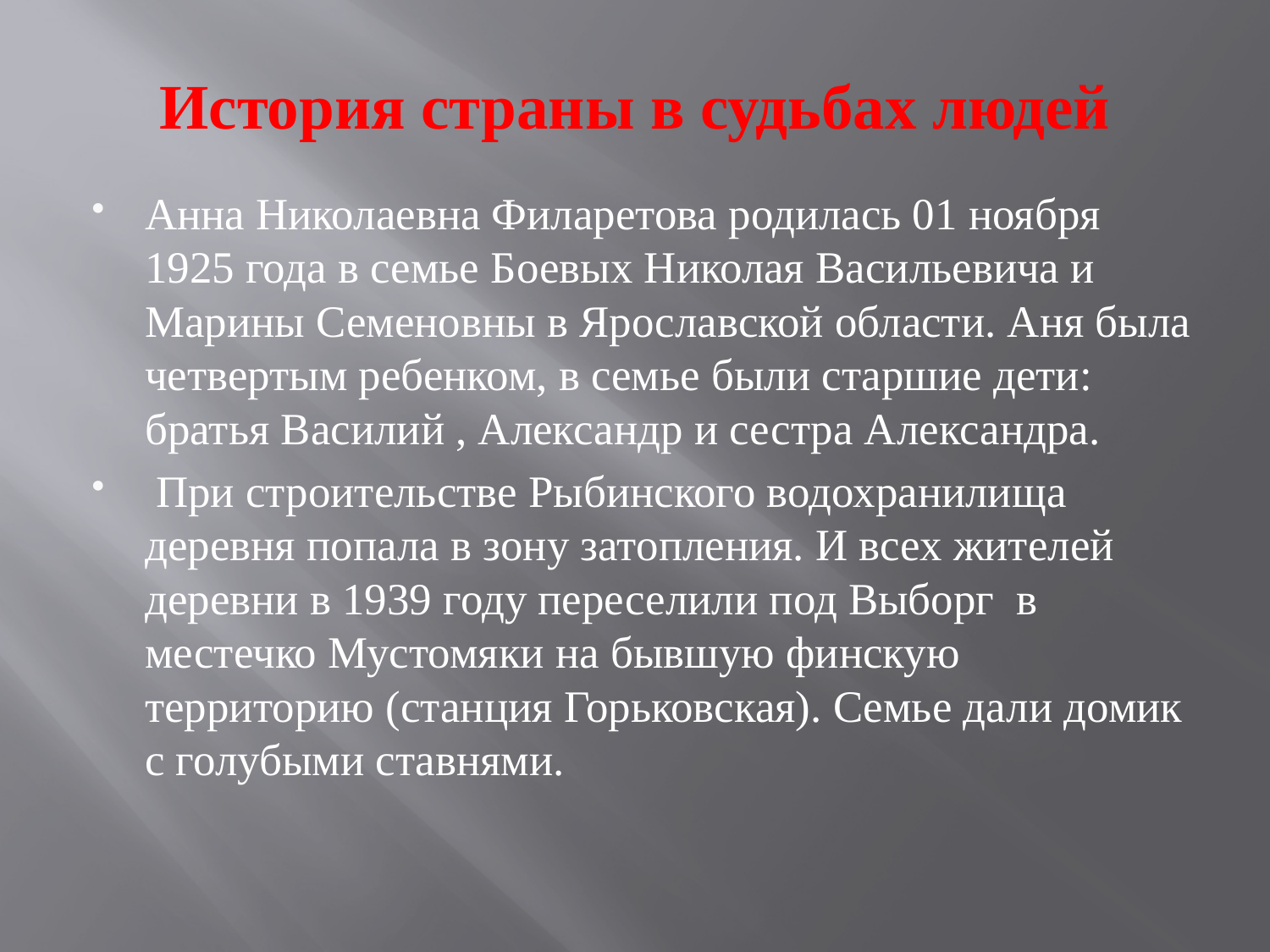

# История страны в судьбах людей
Анна Николаевна Филаретова родилась 01 ноября 1925 года в семье Боевых Николая Васильевича и Марины Семеновны в Ярославской области. Аня была четвертым ребенком, в семье были старшие дети: братья Василий , Александр и сестра Александра.
 При строительстве Рыбинского водохранилища деревня попала в зону затопления. И всех жителей деревни в 1939 году переселили под Выборг  в местечко Мустомяки на бывшую финскую территорию (станция Горьковская). Семье дали домик с голубыми ставнями.